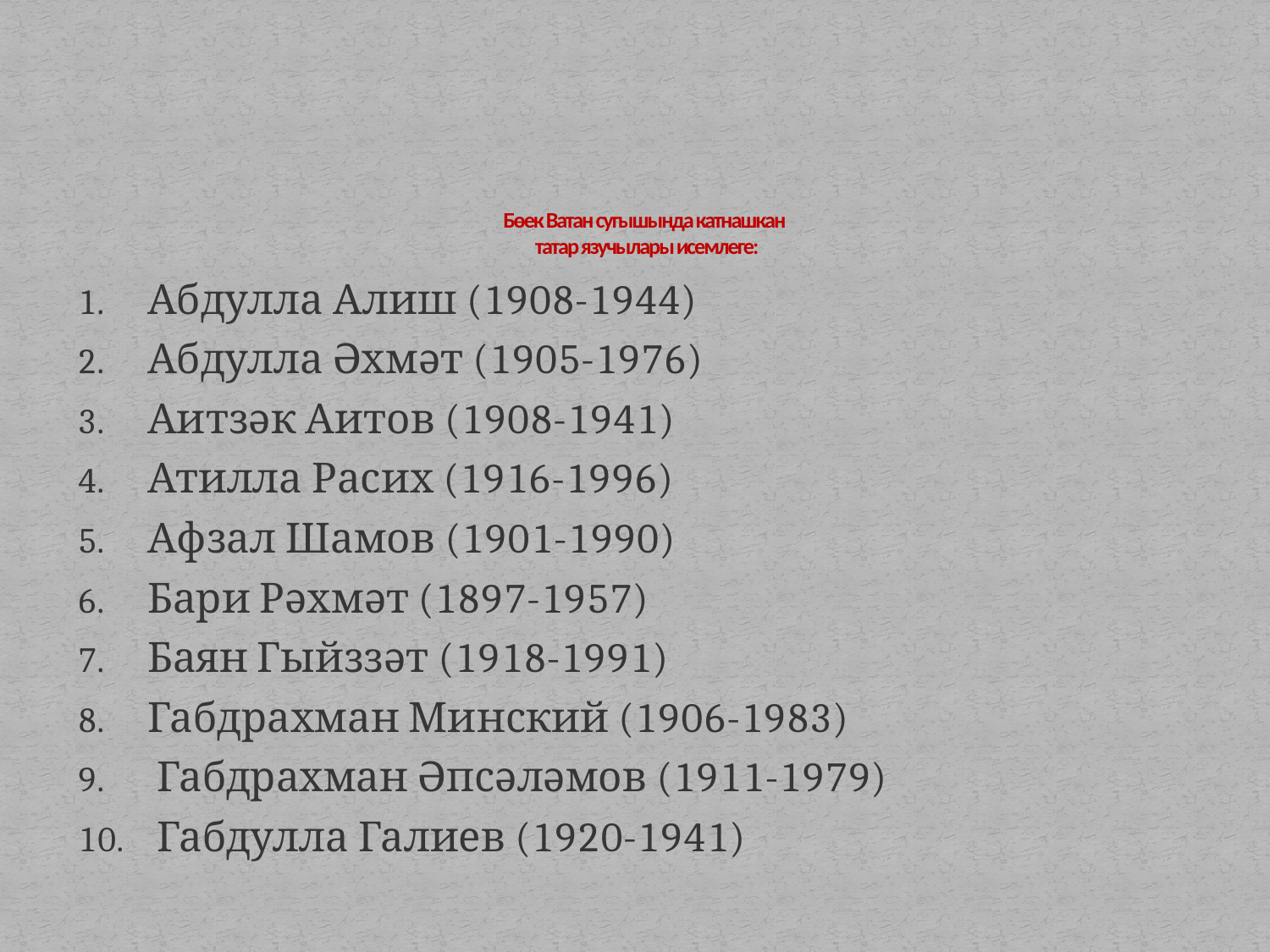

# Бөек Ватан сугышында катнашкан татар язучылары исемлеге:
Абдулла Алиш (1908-1944)
Абдулла Әхмәт (1905-1976)
Аитзәк Аитов (1908-1941)
Атилла Расих (1916-1996)
Афзал Шамов (1901-1990)
Бари Рәхмәт (1897-1957)
Баян Гыйззәт (1918-1991)
Габдрахман Минский (1906-1983)
 Габдрахман Әпсәләмов (1911-1979)
 Габдулла Галиев (1920-1941)